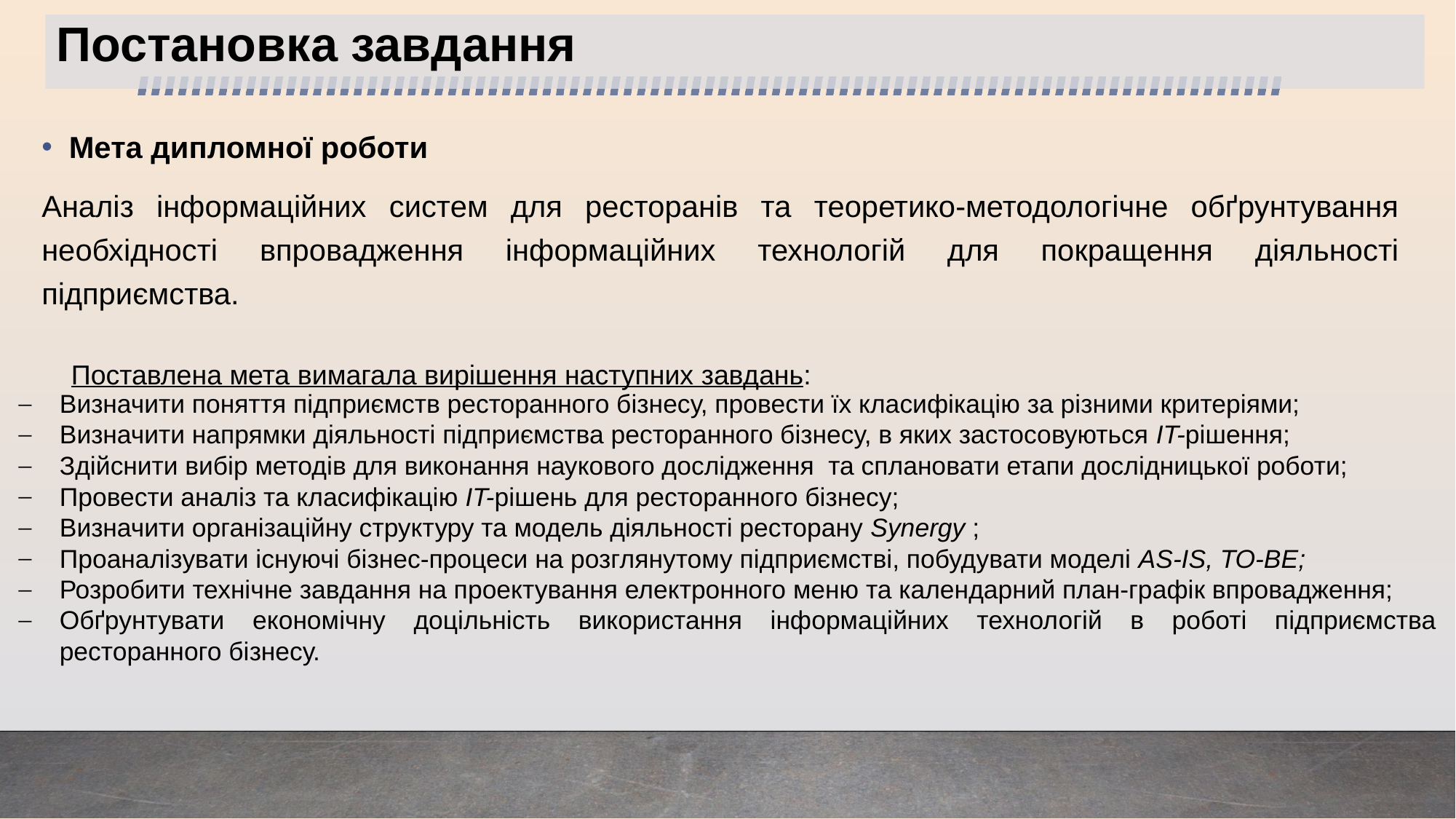

# Постановка завдання
Мета дипломної роботи
Аналіз інформаційних систем для ресторанів та теоретико-методологічне обґрунтування необхідності впровадження інформаційних технологій для покращення діяльності підприємства.
Поставлена мета вимагала вирішення наступних завдань:
Визначити поняття підприємств ресторанного бізнесу, провести їх класифікацію за різними критеріями;
Визначити напрямки діяльності підприємства ресторанного бізнесу, в яких застосовуються IT-рішення;
Здійснити вибір методів для виконання наукового дослідження  та сплановати етапи дослідницької роботи;
Провести аналіз та класифікацію IT-рішень для ресторанного бізнесу;
Визначити організаційну структуру та модель діяльності ресторану Synergy ;
Проаналізувати існуючі бізнес-процеси на розглянутому підприємстві, побудувати моделі AS-IS, TO-BE;
Розробити технічне завдання на проектування електронного меню та календарний план-графік впровадження;
Обґрунтувати економічну доцільність використання інформаційних технологій в роботі підприємства ресторанного бізнесу.